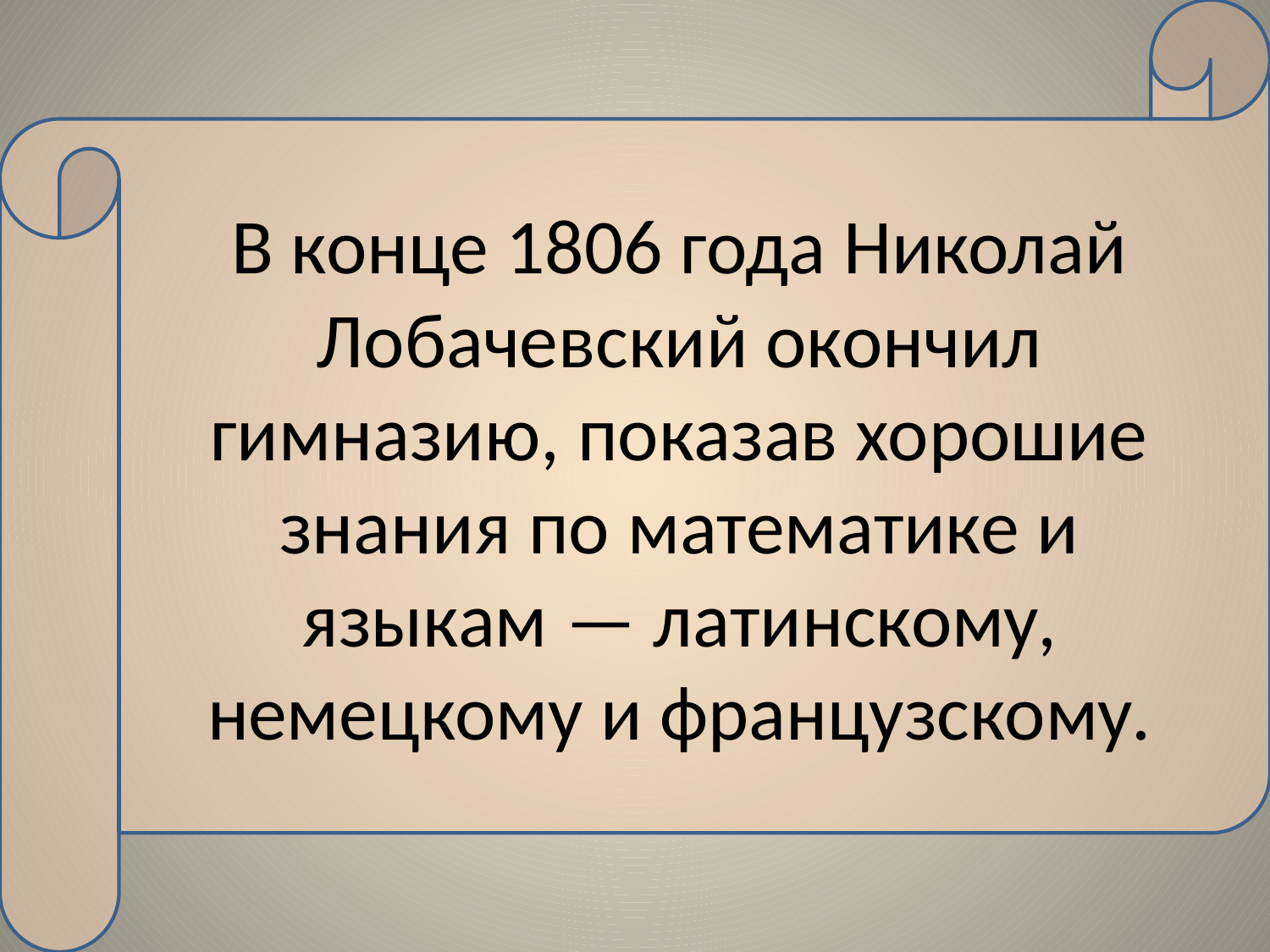

# В конце 1806 года Николай Лобачевский окончил гимназию, показав хорошие знания по математике и языкам — латинскому, немецкому и французскому.